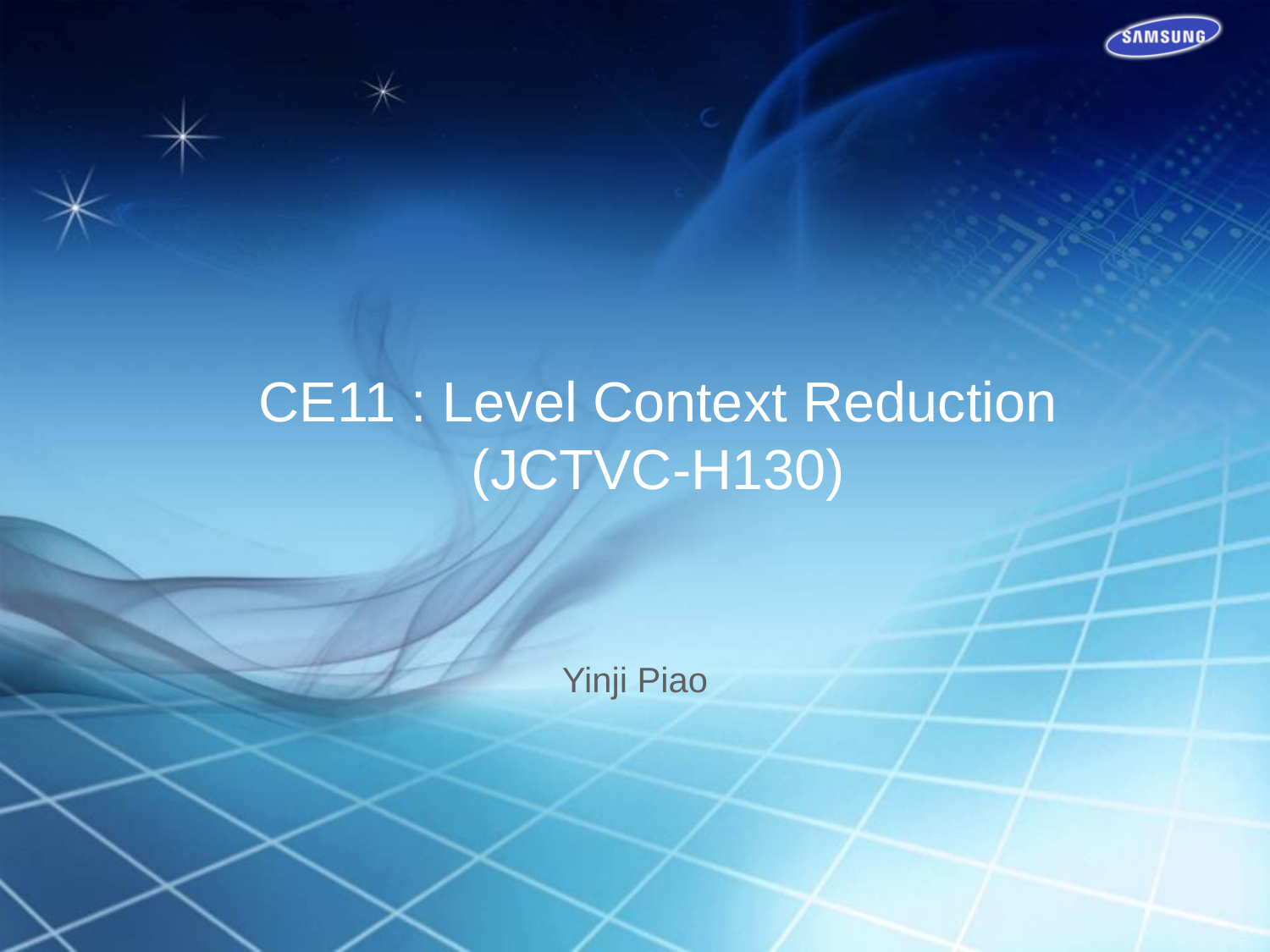

CE11 : Level Context Reduction
(JCTVC-H130)
Yinji Piao